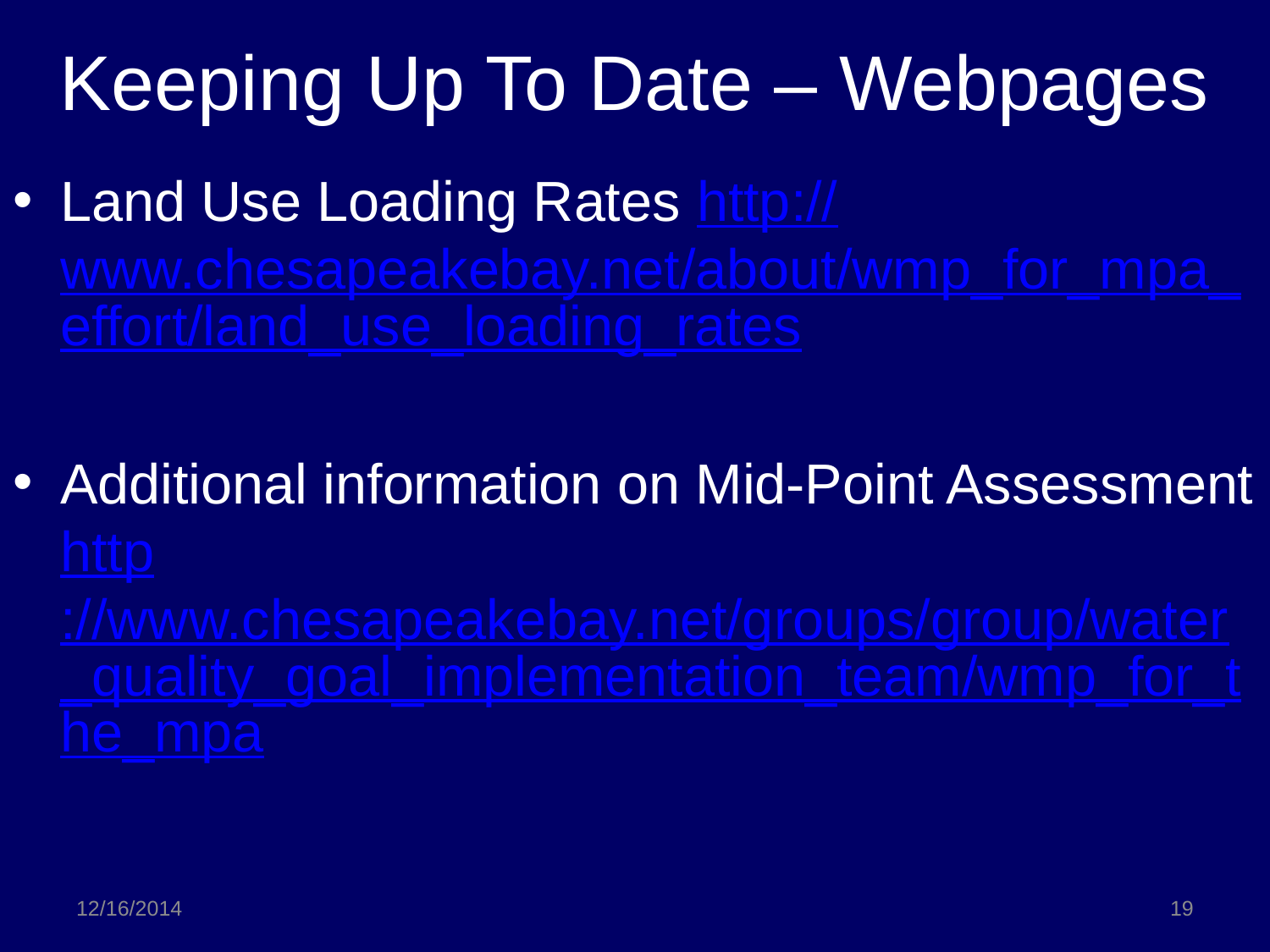

# Keeping Up To Date – Webpages
Land Use Loading Rates http://www.chesapeakebay.net/about/wmp_for_mpa_effort/land_use_loading_rates

Additional information on Mid-Point Assessment http://www.chesapeakebay.net/groups/group/water_quality_goal_implementation_team/wmp_for_the_mpa
12/16/2014
19